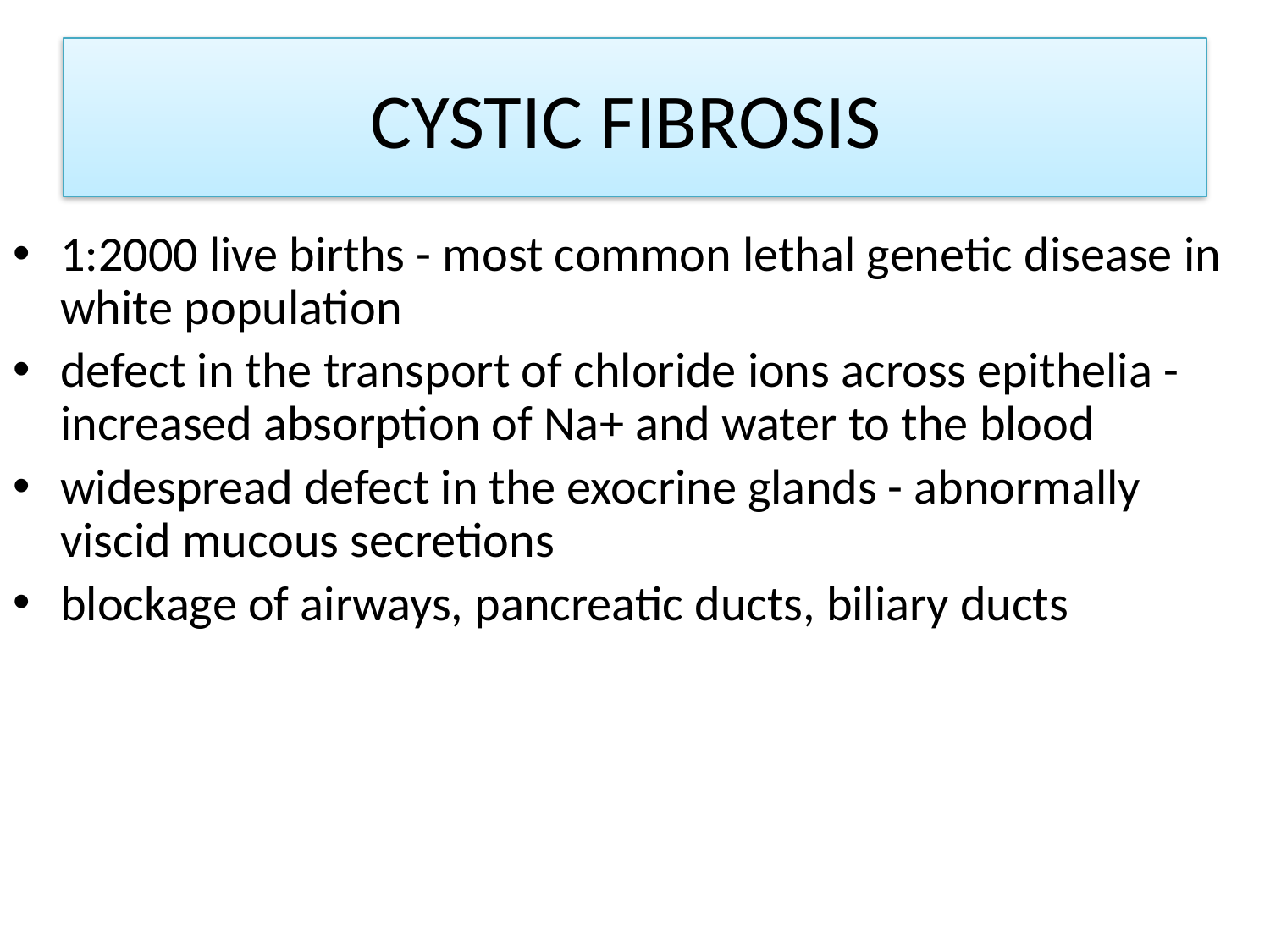

# Cystic fibrosis
1:2000 live births - most common lethal genetic disease in white population
defect in the transport of chloride ions across epithelia - increased absorption of Na+ and water to the blood
widespread defect in the exocrine glands - abnormally viscid mucous secretions
blockage of airways, pancreatic ducts, biliary ducts